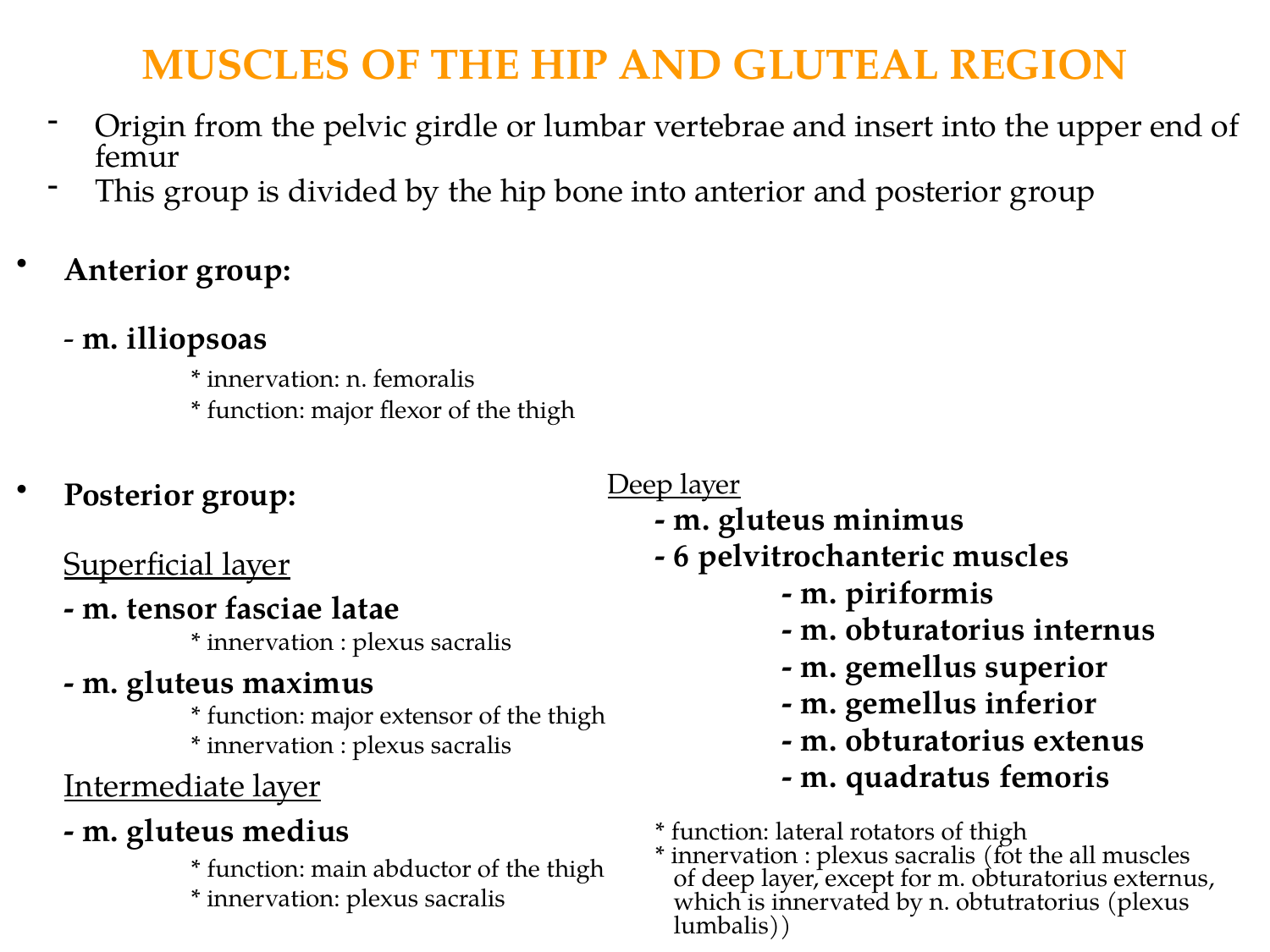

MUSCLES OF THE HIP AND GLUTEAL REGION
Origin from the pelvic girdle or lumbar vertebrae and insert into the upper end of
femur
This group is divided by the hip bone into anterior and posterior group

Anterior group:

	- m. illiopsoas
	* innervation: n. femoralis
	* function: major flexor of the thigh

Posterior group:

	Superficial layer
	- m. tensor fasciae latae
	* innervation : plexus sacralis
	- m. gluteus maximus
	* function: major extensor of the thigh
	* innervation : plexus sacralis
	Intermediate layer
	- m. gluteus medius
		* function: main abductor of the thigh
	* innervation: plexus sacralis

Deep layer
	- m. gluteus minimus
	- 6 pelvitrochanteric muscles
		- m. piriformis
		- m. obturatorius internus
		- m. gemellus superior
		- m. gemellus inferior
		- m. obturatorius extenus
		- m. quadratus femoris
* function: lateral rotators of thigh
* innervation : plexus sacralis (fot the all muscles
   of deep layer, except for m. obturatorius externus,
   which is innervated by n. obtutratorius (plexus
   lumbalis))